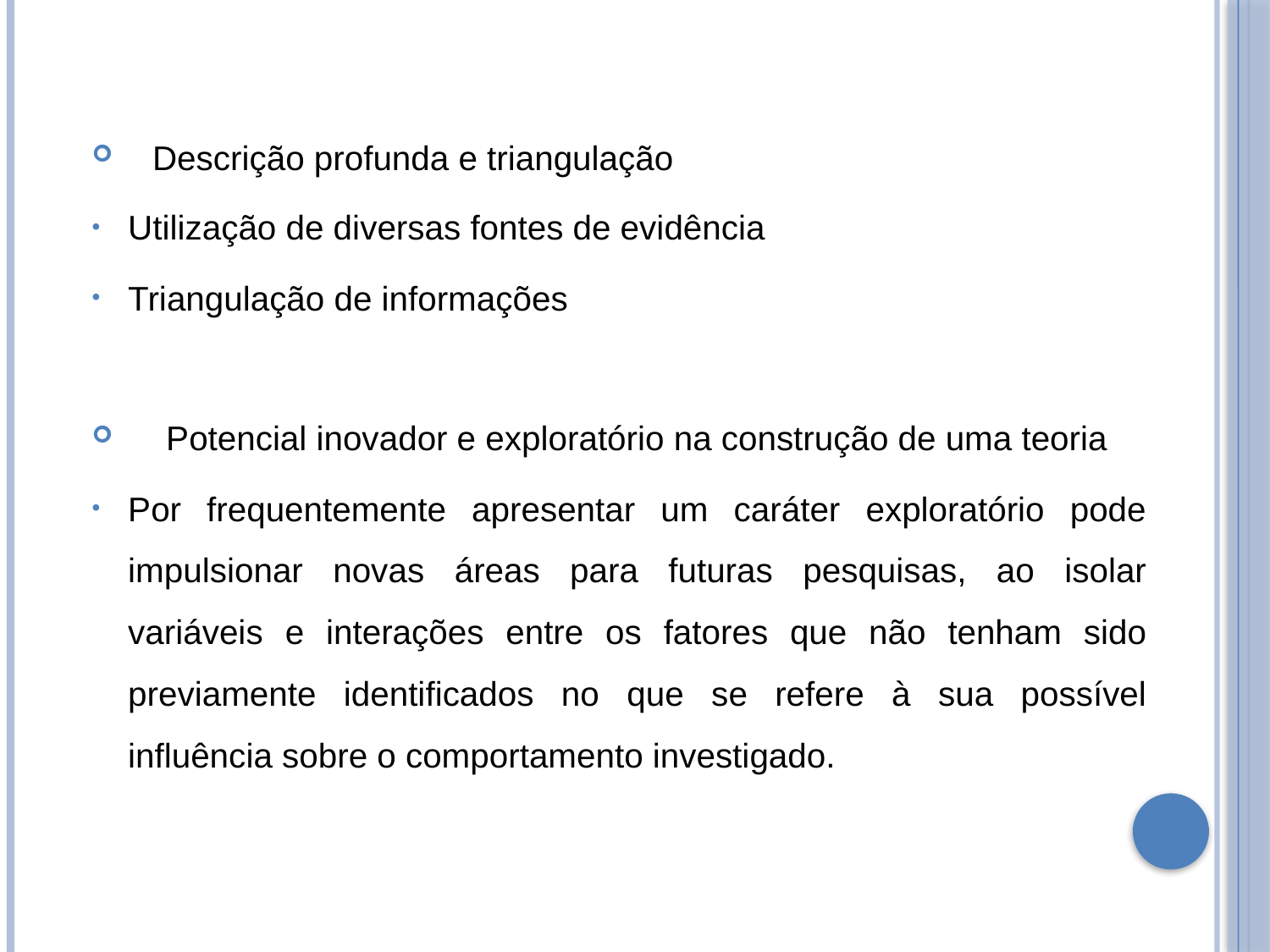

Descrição profunda e triangulação
Utilização de diversas fontes de evidência
Triangulação de informações

    Potencial inovador e exploratório na construção de uma teoria
Por frequentemente apresentar um caráter exploratório pode impulsionar novas áreas para futuras pesquisas, ao isolar variáveis ​​e interações entre os fatores que não tenham sido previamente identificados no que se refere à sua possível influência sobre o comportamento investigado.